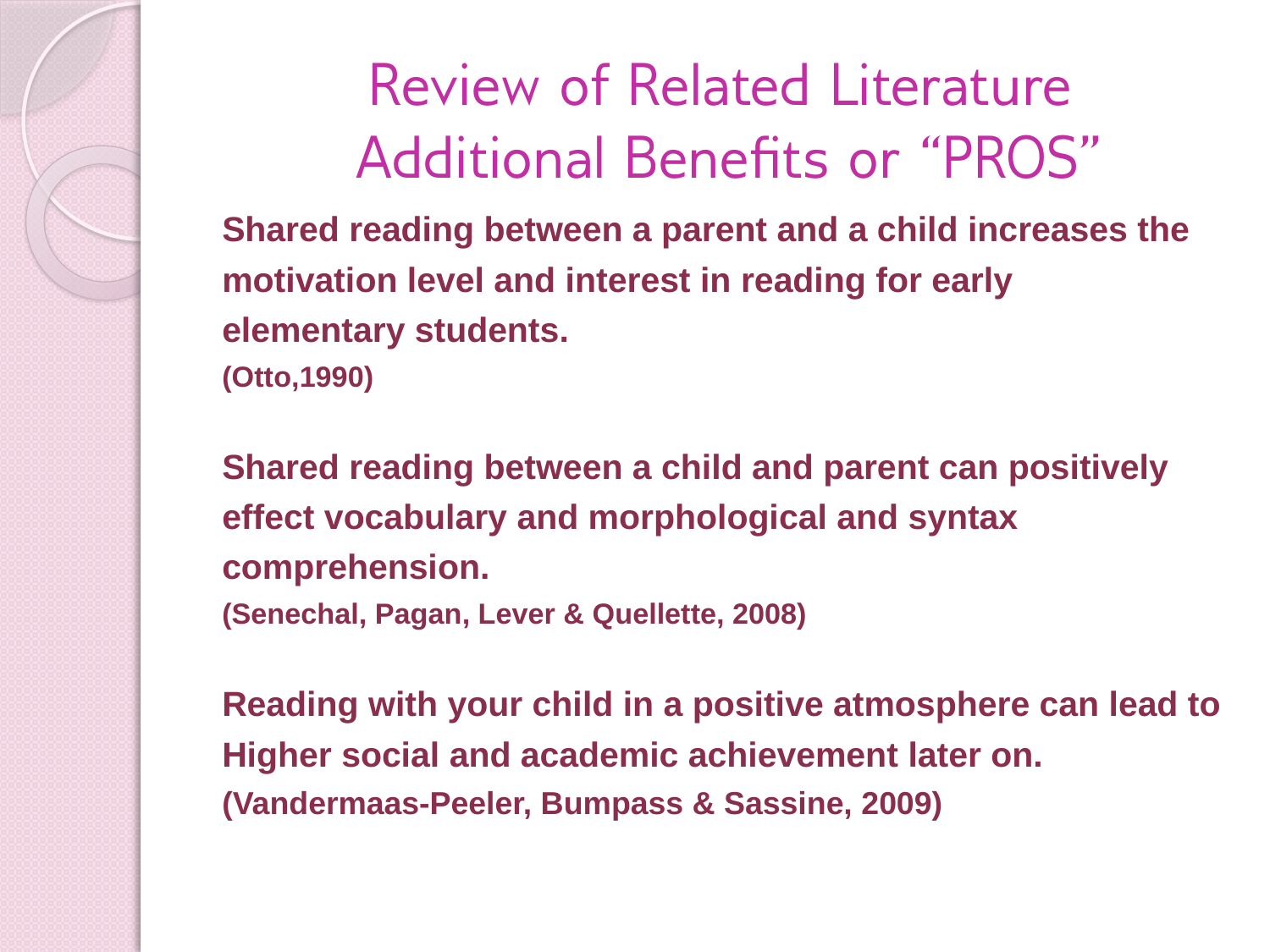

# Review of Related Literature Additional Benefits or “PROS”
Shared reading between a parent and a child increases the
motivation level and interest in reading for early
elementary students.
(Otto,1990)

Shared reading between a child and parent can positively
effect vocabulary and morphological and syntax
comprehension.
(Senechal, Pagan, Lever & Quellette, 2008)

Reading with your child in a positive atmosphere can lead to
Higher social and academic achievement later on.
(Vandermaas-Peeler, Bumpass & Sassine, 2009)